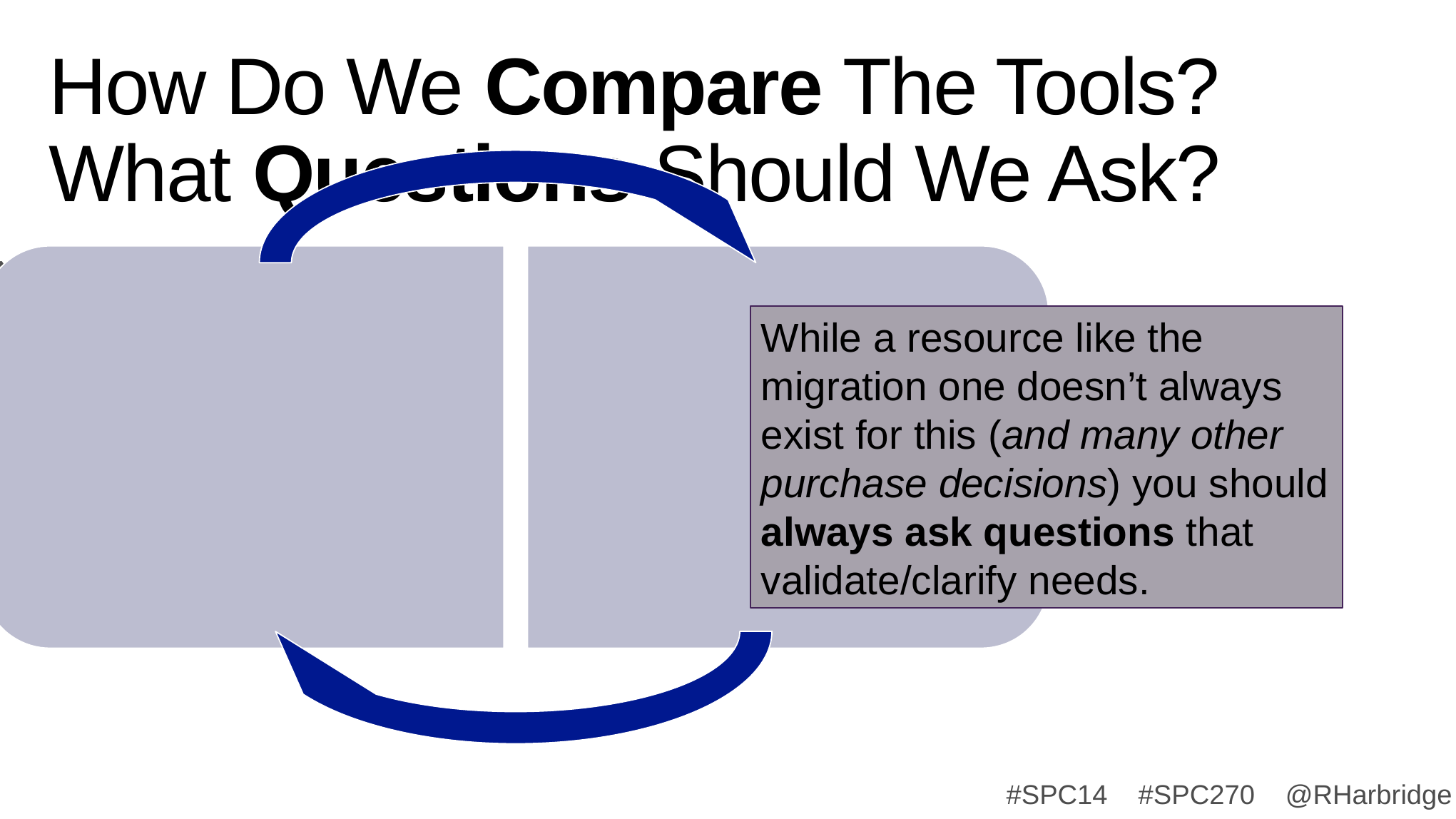

# How Do We Compare The Tools? What Questions Should We Ask?
Needs
Questions

While a resource like the migration one doesn’t always exist for this (and many other purchase decisions) you should always ask questions that validate/clarify needs.